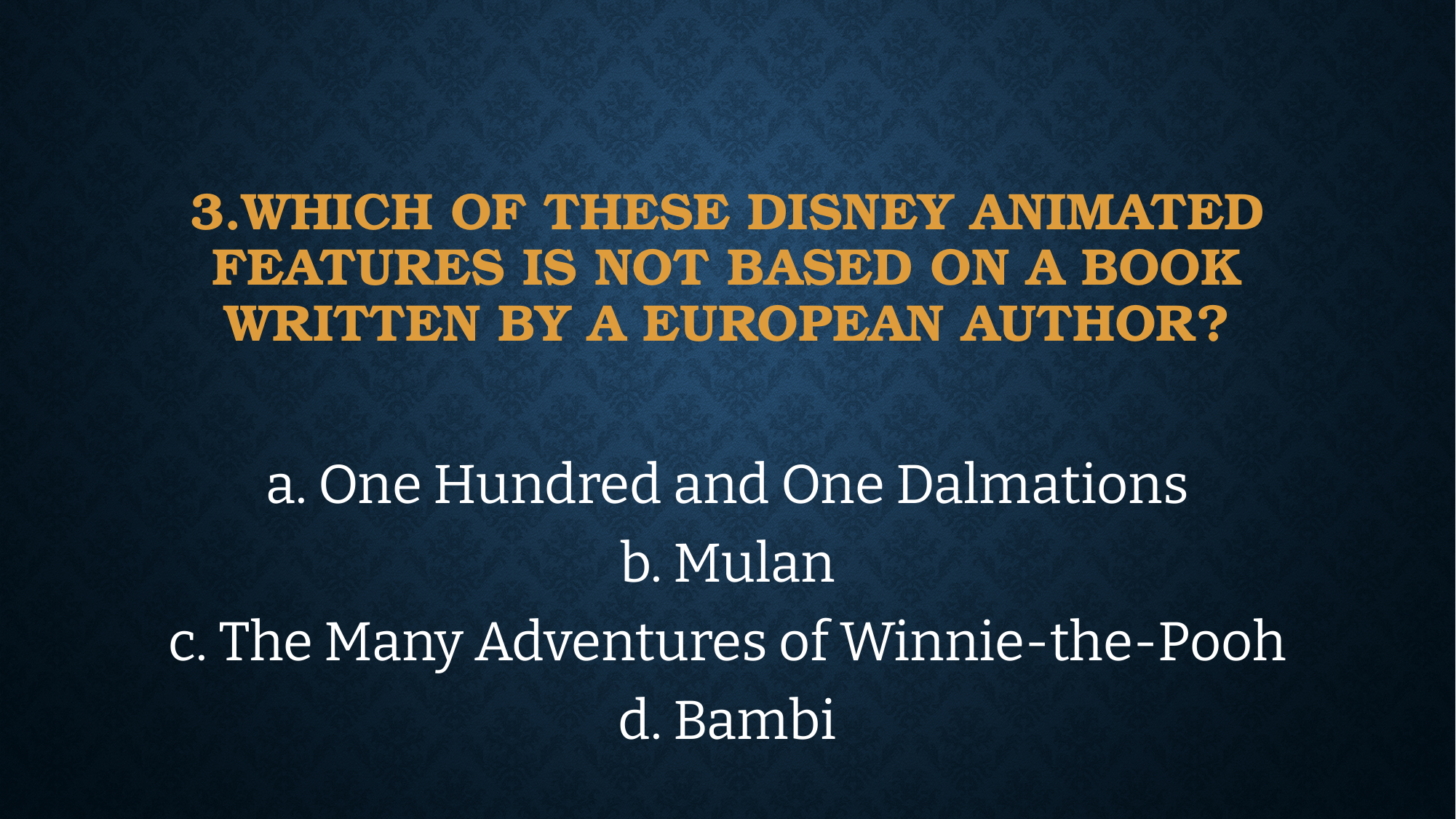

# 3.Which of these Disney animated features is not based on a book written by a European author?
a. One Hundred and One Dalmations
b. Mulan
c. The Many Adventures of Winnie-the-Pooh
d. Bambi